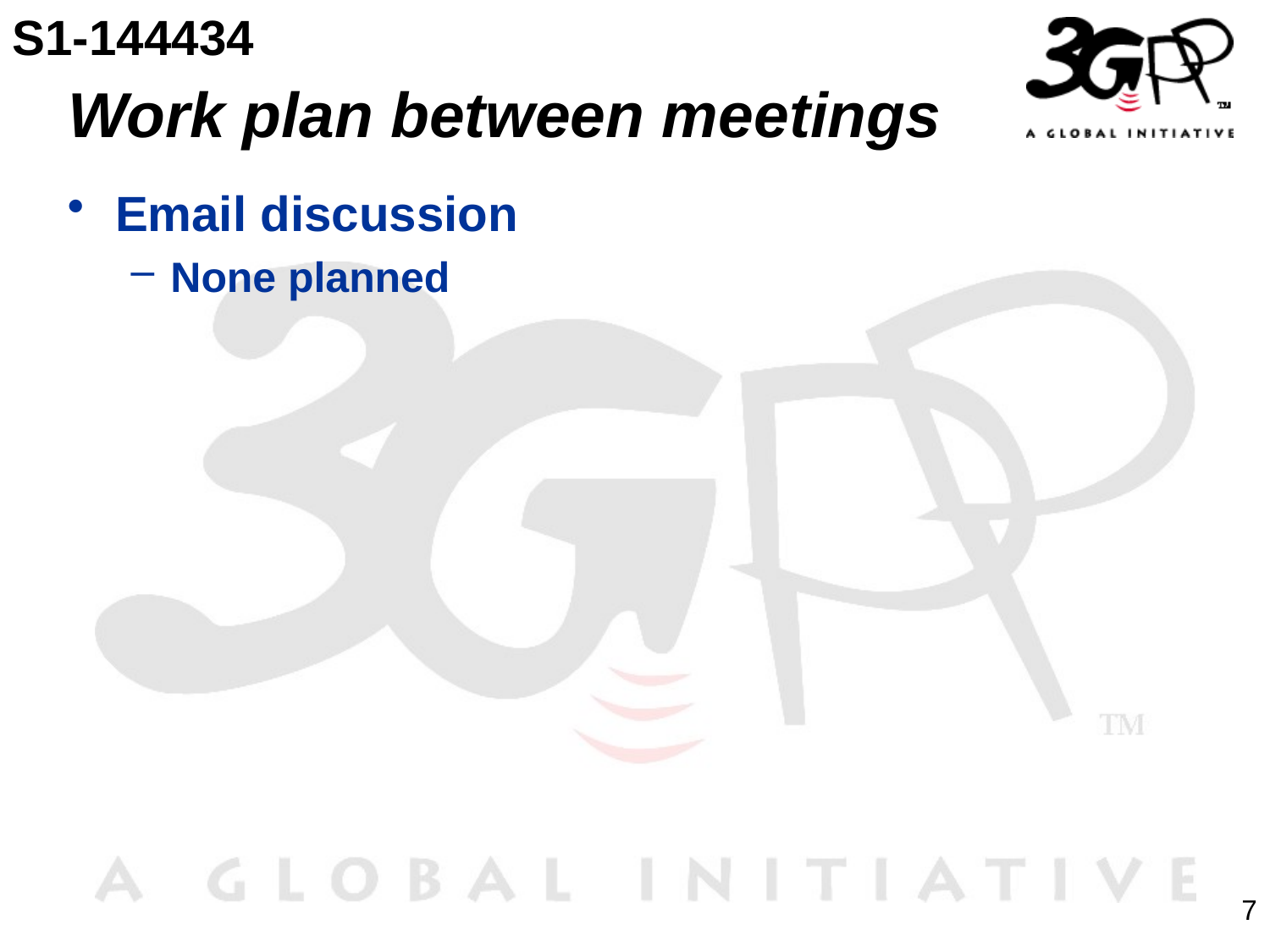

S1-144434
# Work plan between meetings
Email discussion
None planned
7